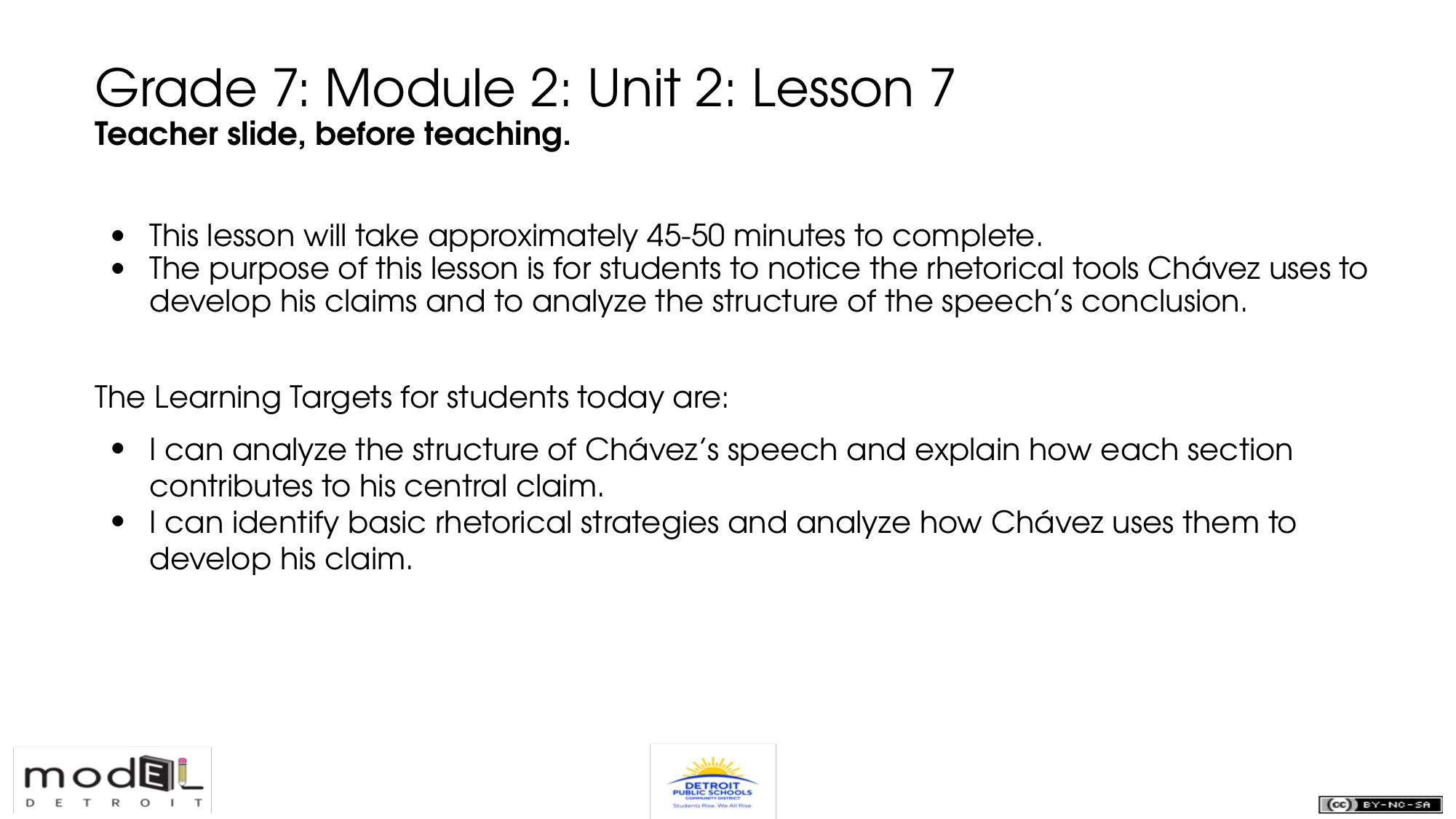

# Grade 7: Module 2: Unit 2: Lesson 7
Teacher slide, before teaching.
This lesson will take approximately 45-50 minutes to complete.
The purpose of this lesson is for students to notice the rhetorical tools Chávez uses to develop his claims and to analyze the structure of the speech’s conclusion.

The Learning Targets for students today are:
I can analyze the structure of Chávez’s speech and explain how each section contributes to his central claim.
I can identify basic rhetorical strategies and analyze how Chávez uses them to develop his claim.